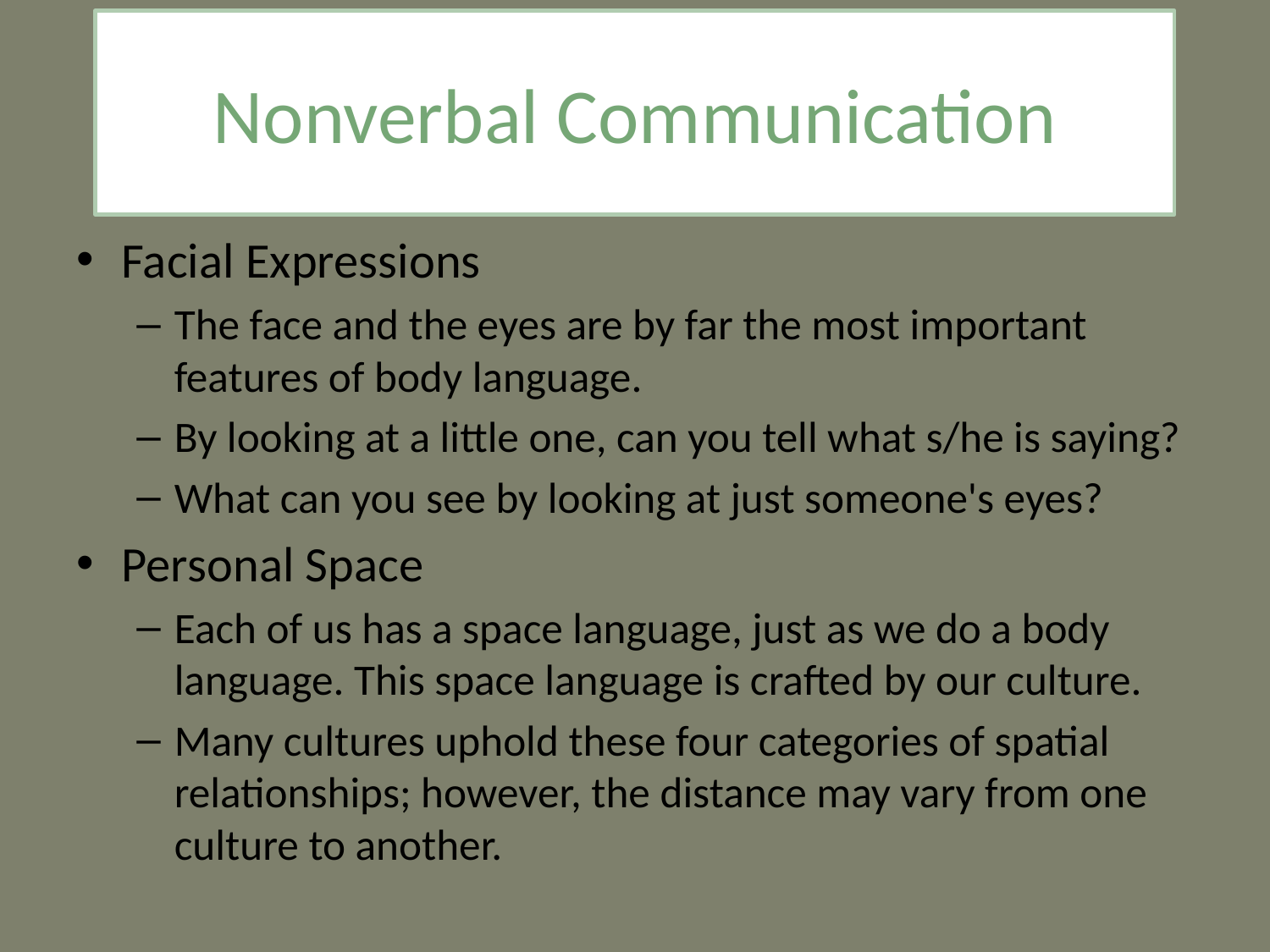

Nonverbal Communication
Facial Expressions
The face and the eyes are by far the most important features of body language.
By looking at a little one, can you tell what s/he is saying?
What can you see by looking at just someone's eyes?
Personal Space
Each of us has a space language, just as we do a body language. This space language is crafted by our culture.
Many cultures uphold these four categories of spatial relationships; however, the distance may vary from one culture to another.